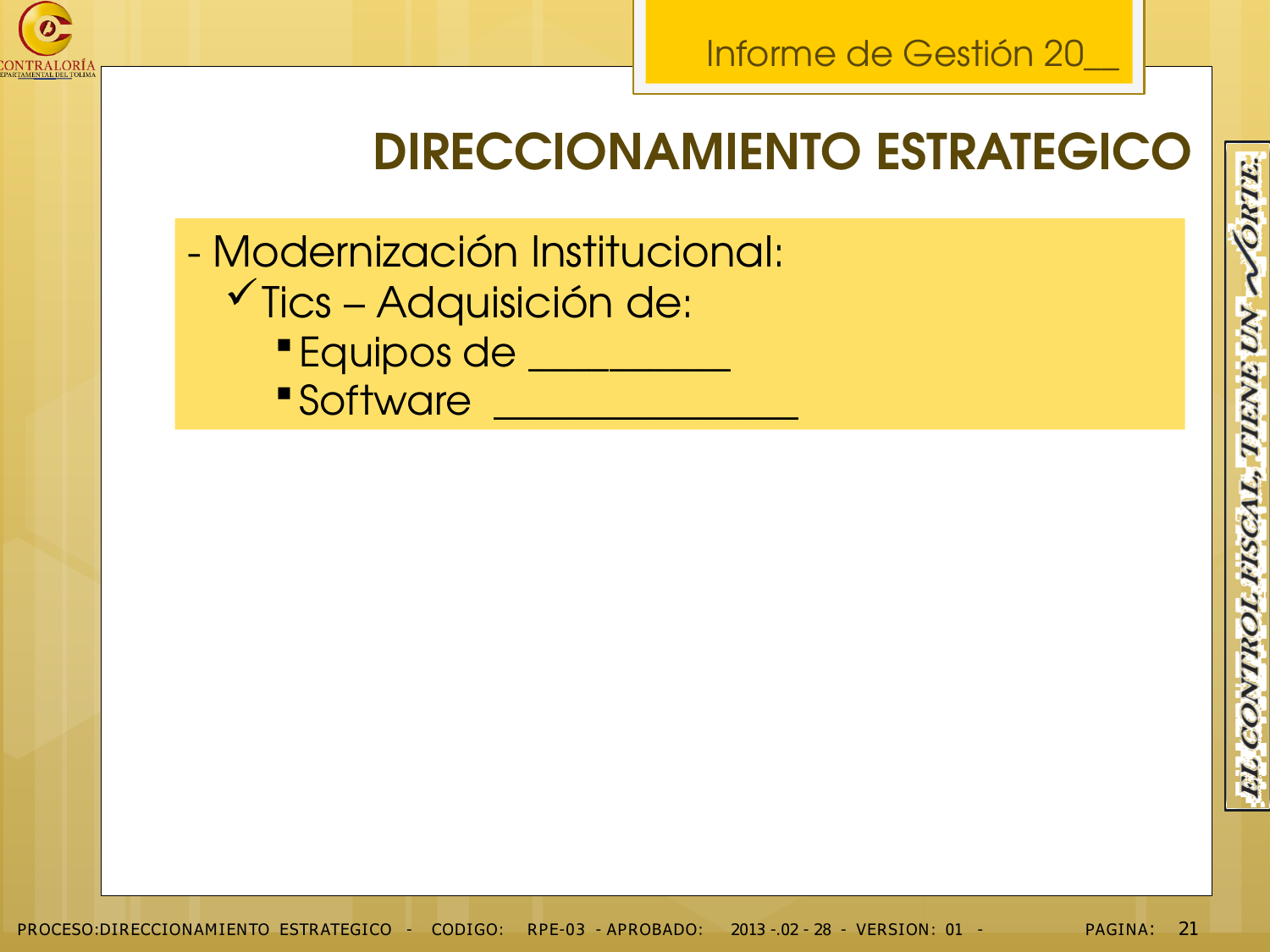

# DIRECCIONAMIENTO ESTRATEGICO
- Modernización Institucional:
Tics – Adquisición de:
Equipos de __________
Software  _______________